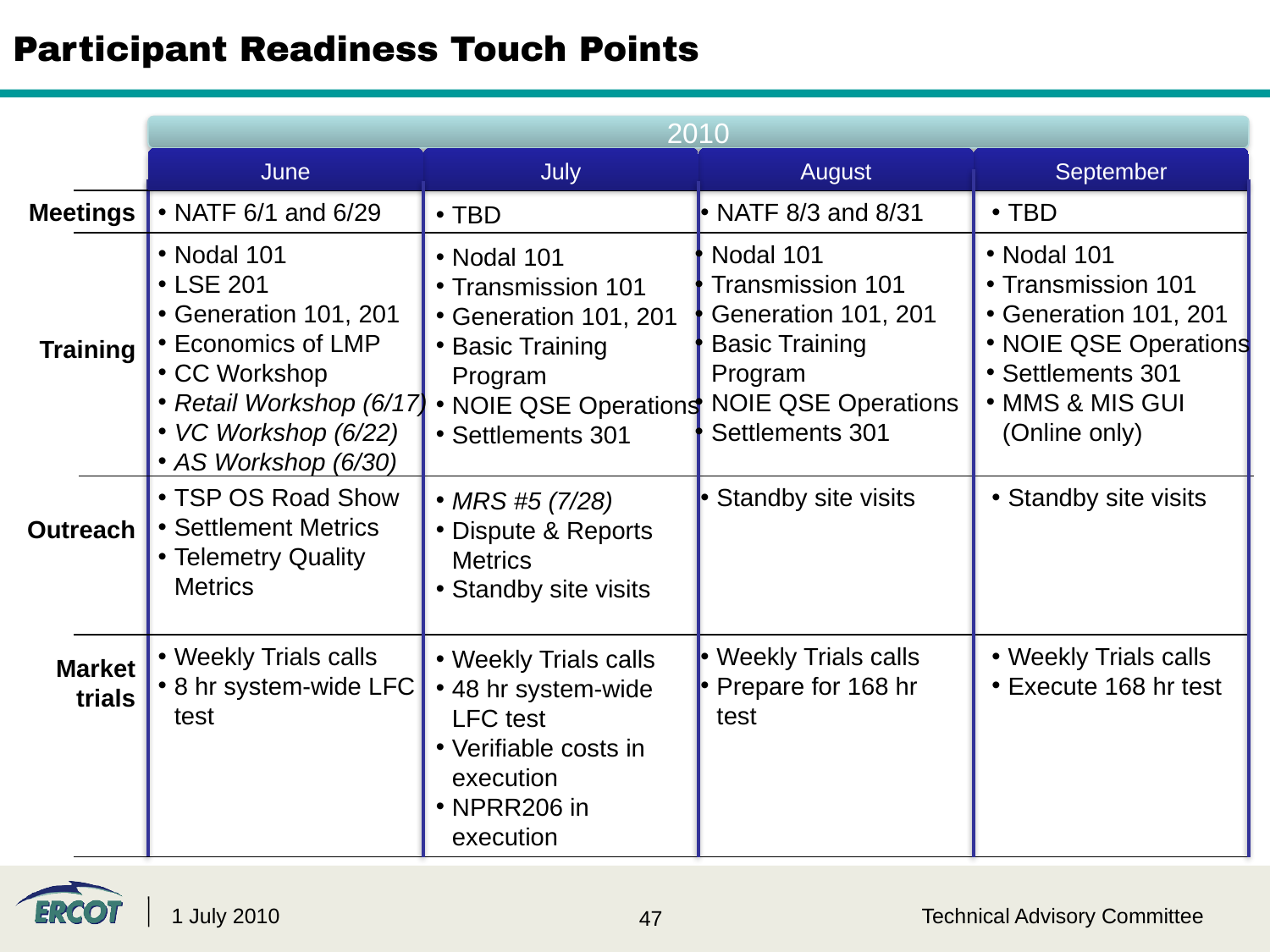

# Participant Readiness Touch Points
2010
June
July
August
September
Meetings
NATF 6/1 and 6/29
NATF 8/3 and 8/31
TBD
TBD
Nodal 101
LSE 201
Generation 101, 201
Economics of LMP
CC Workshop
Retail Workshop (6/17)
VC Workshop (6/22)
AS Workshop (6/30)

Nodal 101
Transmission 101
Generation 101, 201
Basic Training Program
NOIE QSE Operations
Settlements 301
Nodal 101
Transmission 101
Generation 101, 201
NOIE QSE Operations
Settlements 301
MMS & MIS GUI (Online only)
Nodal 101
Transmission 101
Generation 101, 201
Basic Training Program
NOIE QSE Operations
Settlements 301
Training
TSP OS Road Show
Settlement Metrics
Telemetry Quality Metrics
Standby site visits
Standby site visits
MRS #5 (7/28)
Dispute & Reports Metrics
Standby site visits
Outreach
Weekly Trials calls
8 hr system-wide LFC test
Weekly Trials calls
Prepare for 168 hr test

Weekly Trials calls
Execute 168 hr test

Weekly Trials calls
48 hr system-wide LFC test
Verifiable costs in execution
NPRR206 in execution

Market trials
1 July 2010
Technical Advisory Committee